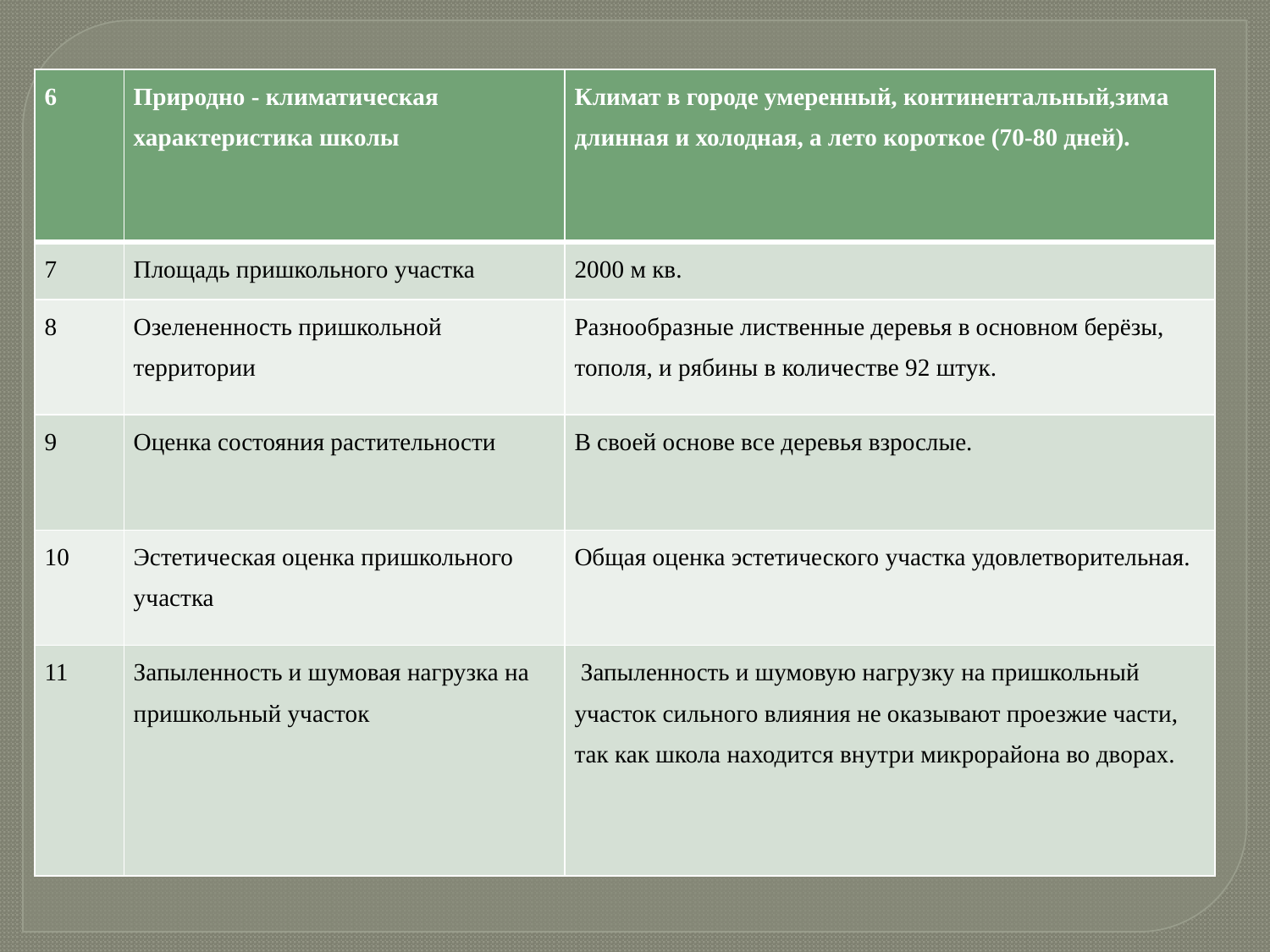

| 6 | Природно - климатическая характеристика школы | Климат в городе умеренный, континентальный,зима длинная и холодная, а лето короткое (70-80 дней). |
| --- | --- | --- |
| 7 | Площадь пришкольного участка | 2000 м кв. |
| 8 | Озелененность пришкольной территории | Разнообразные лиственные деревья в основном берёзы, тополя, и рябины в количестве 92 штук. |
| 9 | Оценка состояния растительности | В своей основе все деревья взрослые. |
| 10 | Эстетическая оценка пришкольного участка | Общая оценка эстетического участка удовлетворительная. |
| 11 | Запыленность и шумовая нагрузка на пришкольный участок | Запыленность и шумовую нагрузку на пришкольный участок сильного влияния не оказывают проезжие части, так как школа находится внутри микрорайона во дворах. |